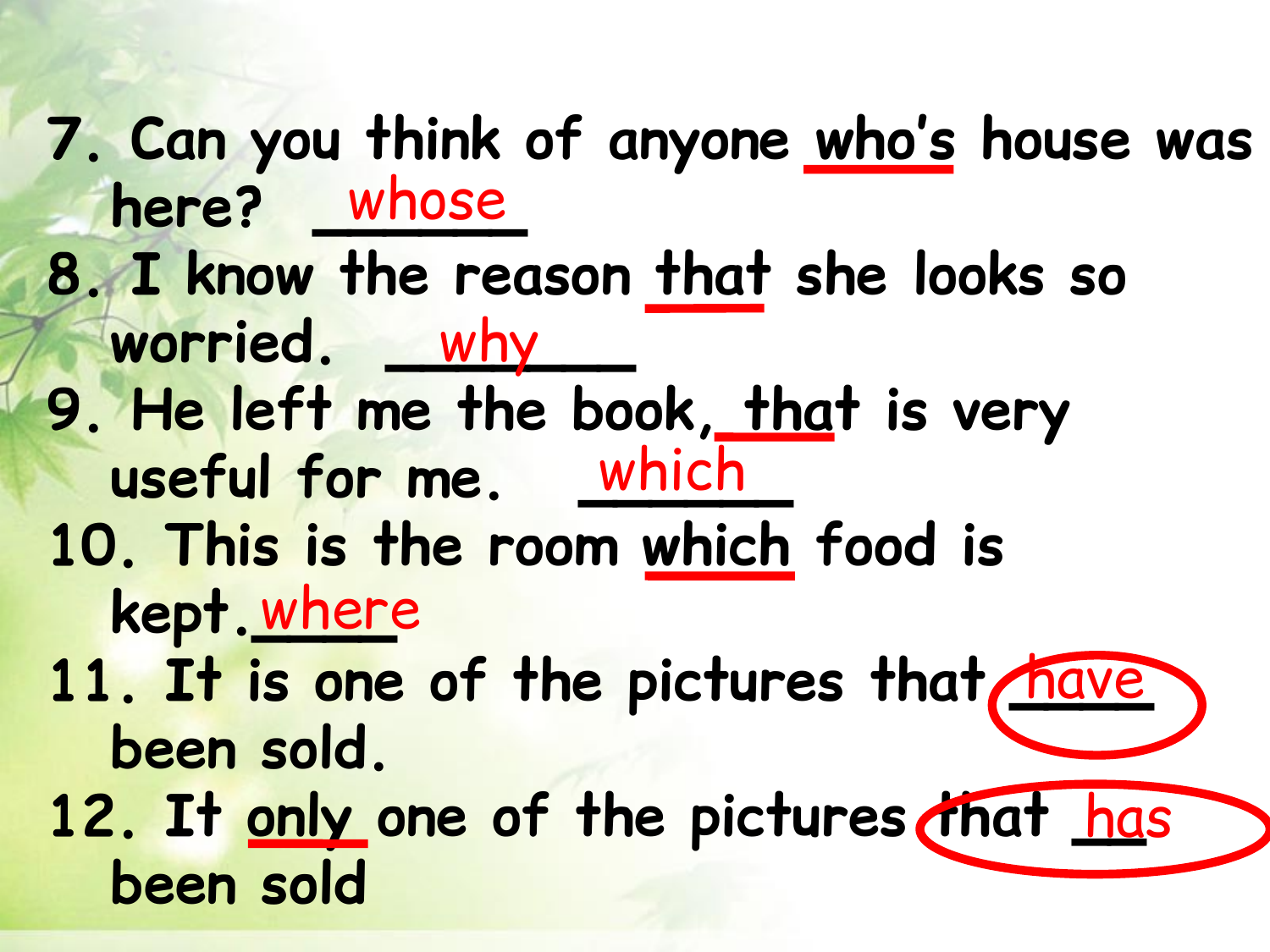

7. Can you think of anyone who’s house was here?  ______
8. I know the reason that she looks so worried.  _______
9. He left me the book, that is very useful for me.   ______
10. This is the room which food is kept.____
11. It is one of the pictures that ____ been sold.
12. It only one of the pictures that __ been sold
whose

why

which

where

have

has